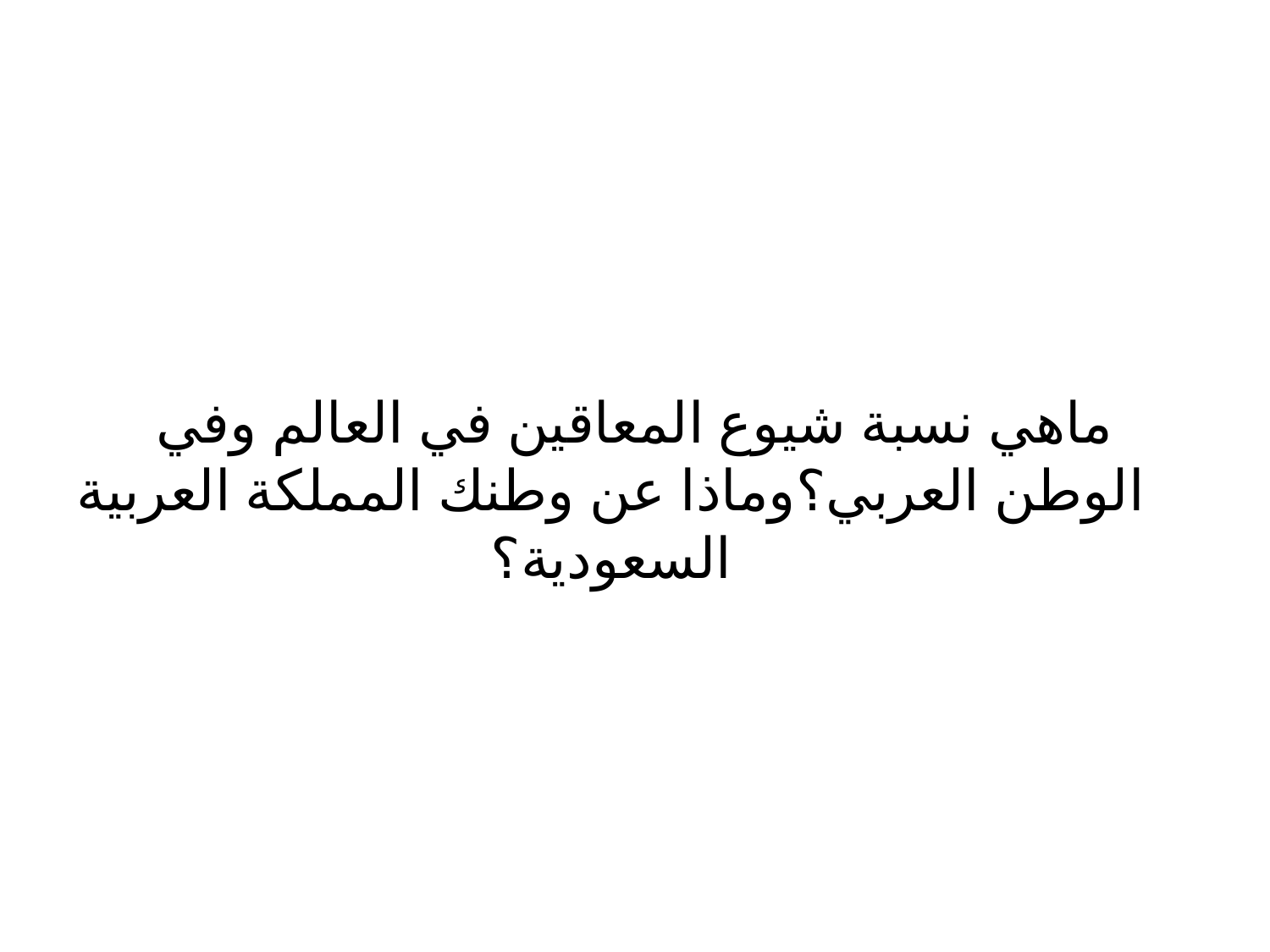

#

ماهي نسبة شيوع المعاقين في العالم وفي الوطن العربي؟وماذا عن وطنك المملكة العربية السعودية؟